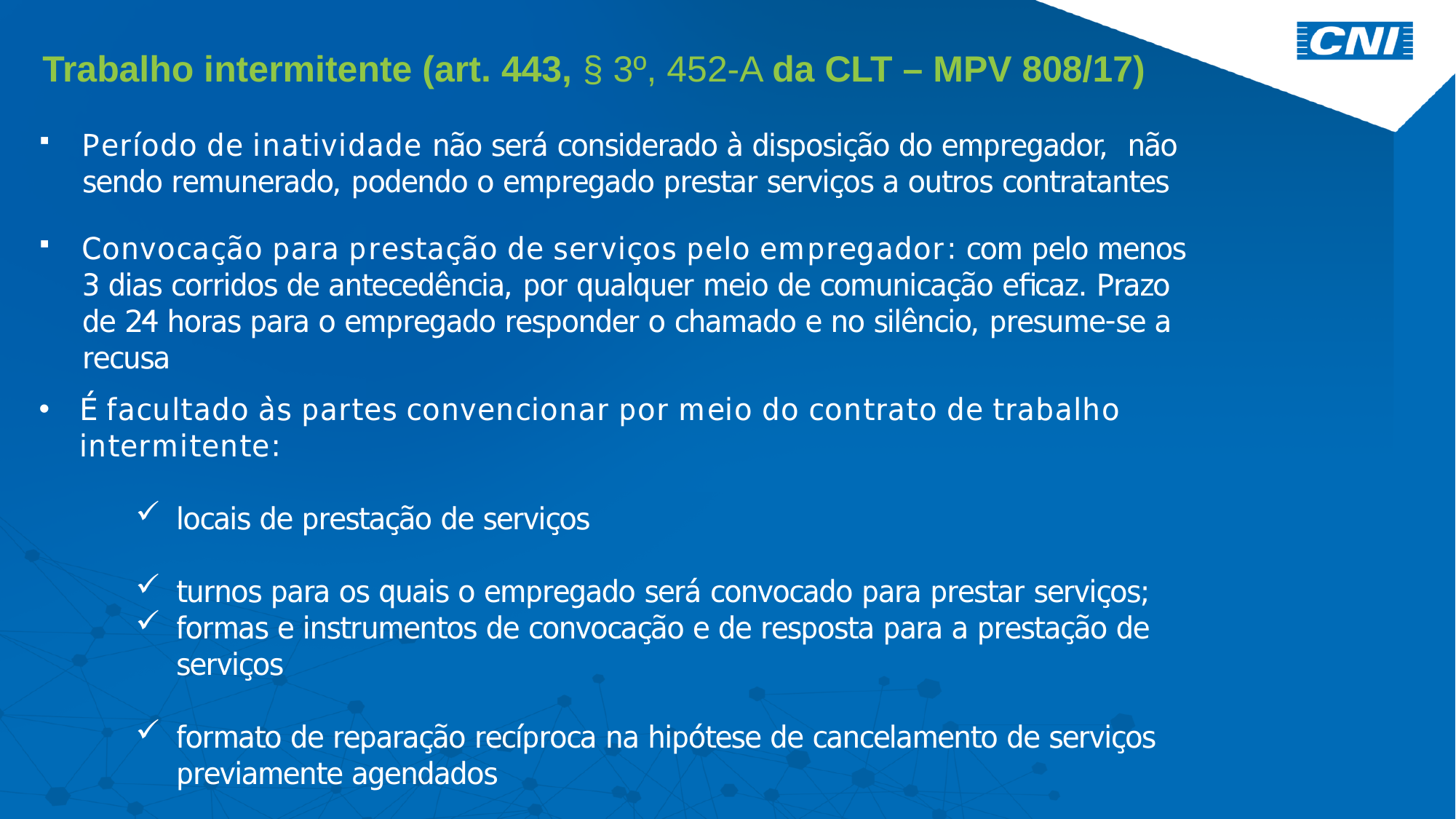

Trabalho intermitente (art. 443, § 3º, 452-A da CLT – MPV 808/17)
Período de inatividade não será considerado à disposição do empregador,  não sendo remunerado, podendo o empregado prestar serviços a outros contratantes
Convocação para prestação de serviços pelo empregador: com pelo menos 3 dias corridos de antecedência, por qualquer meio de comunicação eficaz. Prazo de 24 horas para o empregado responder o chamado e no silêncio, presume-se a recusa
É facultado às partes convencionar por meio do contrato de trabalho intermitente:

locais de prestação de serviços

turnos para os quais o empregado será convocado para prestar serviços;
formas e instrumentos de convocação e de resposta para a prestação de serviços

formato de reparação recíproca na hipótese de cancelamento de serviços previamente agendados